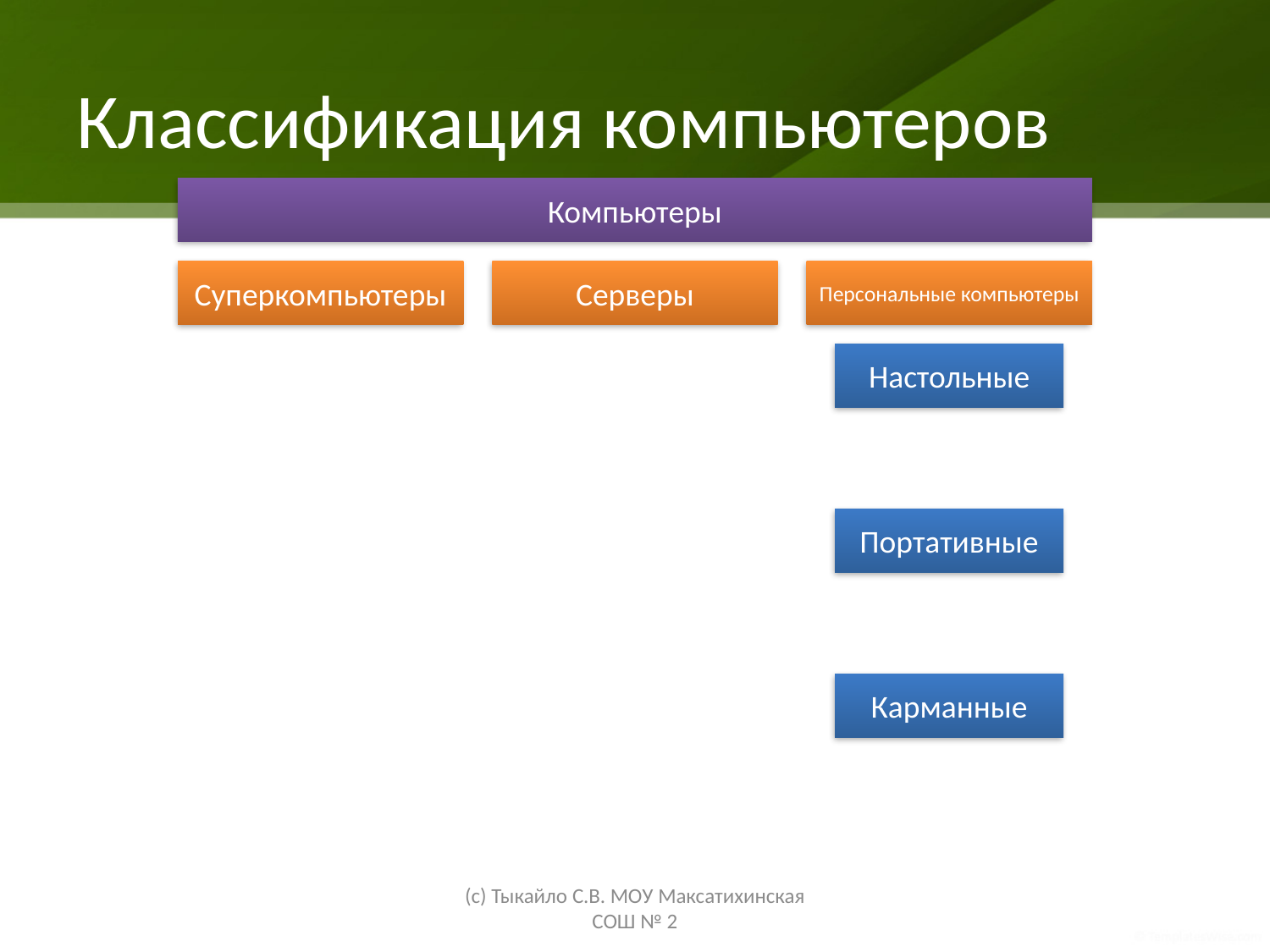

# Классификация компьютеров
Компьютеры
Суперкомпьютеры
Серверы
Персональные компьютеры
Настольные
Карманные
Портативные
(с) Тыкайло С.В. МОУ Максатихинская СОШ № 2